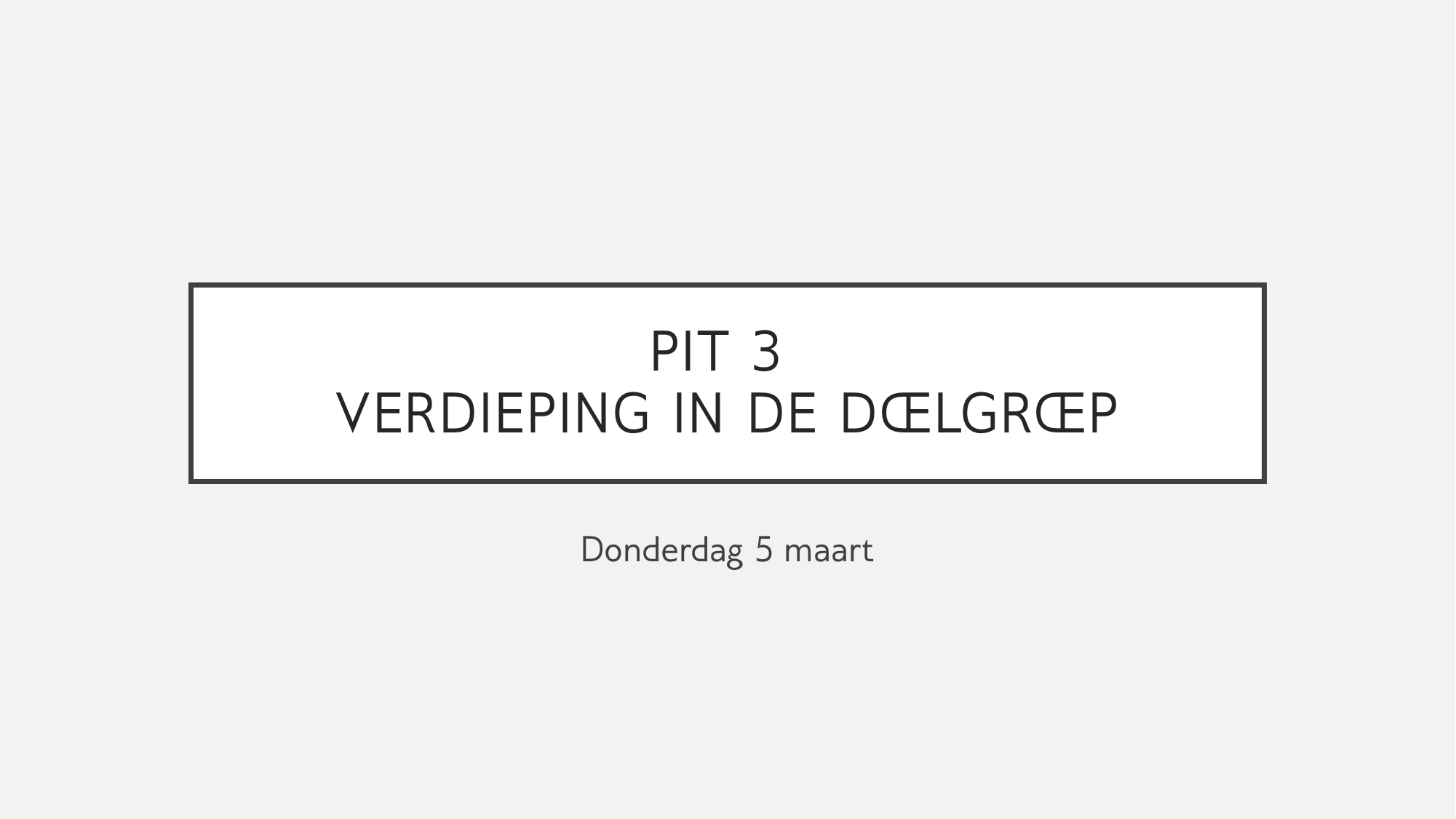

# Pit 3 Verdieping in de doelgroep
Donderdag 5 maart